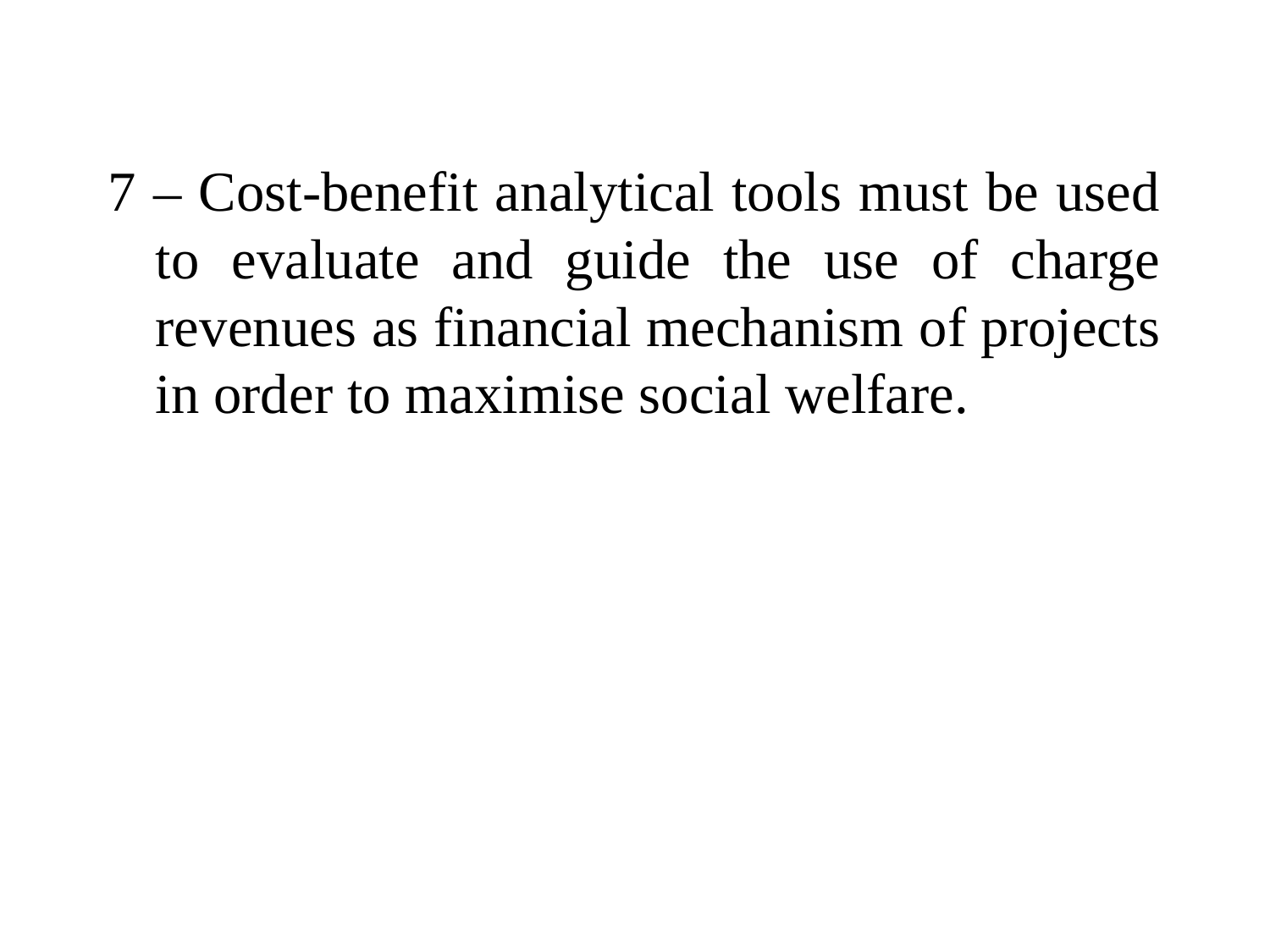

#
7 – Cost-benefit analytical tools must be used to evaluate and guide the use of charge revenues as financial mechanism of projects in order to maximise social welfare.